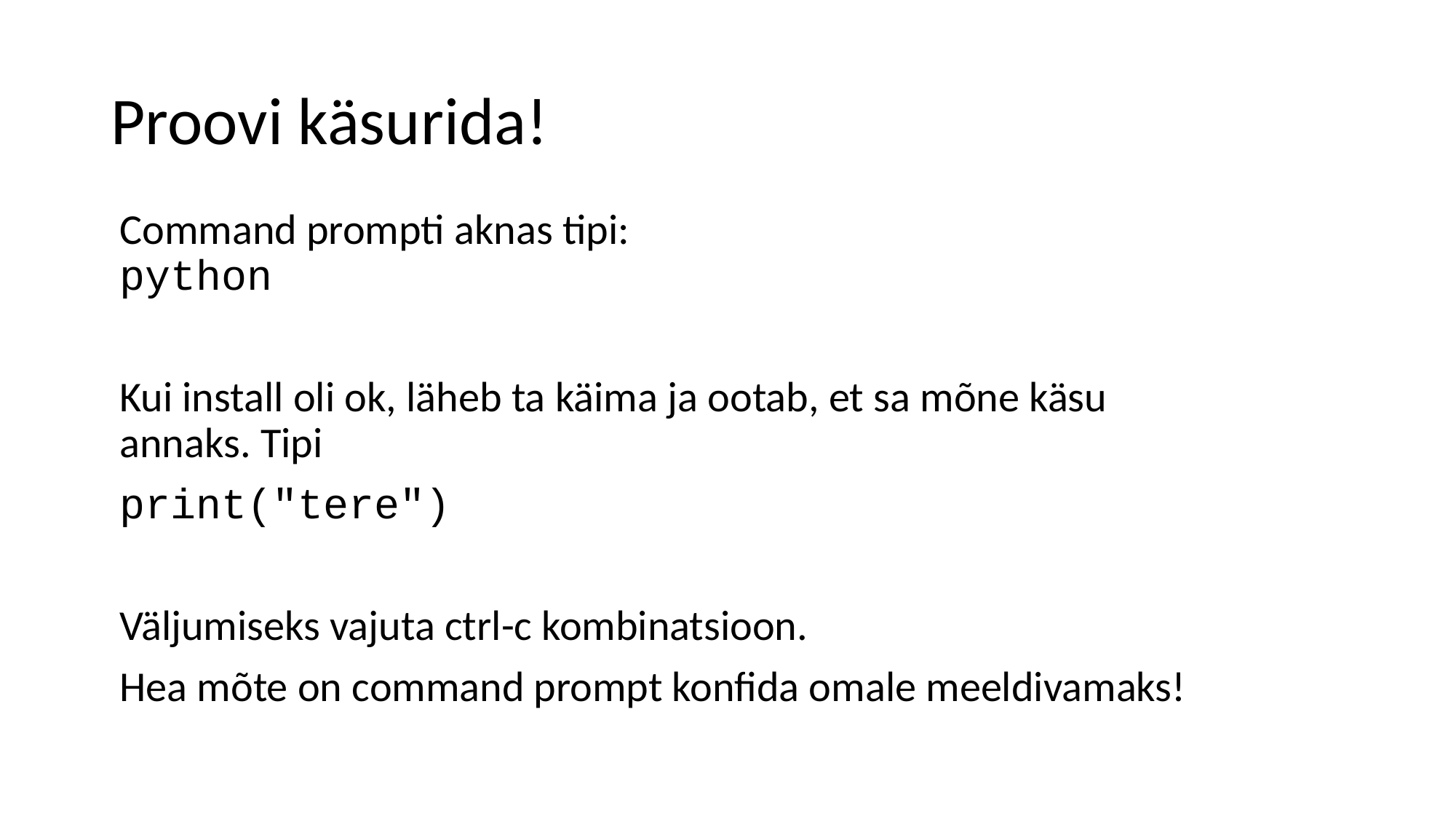

# Proovi käsurida!
Command prompti aknas tipi:
python

Kui install oli ok, läheb ta käima ja ootab, et sa mõne käsu annaks. Tipi
print("tere")

Väljumiseks vajuta ctrl-c kombinatsioon.
Hea mõte on command prompt konfida omale meeldivamaks!